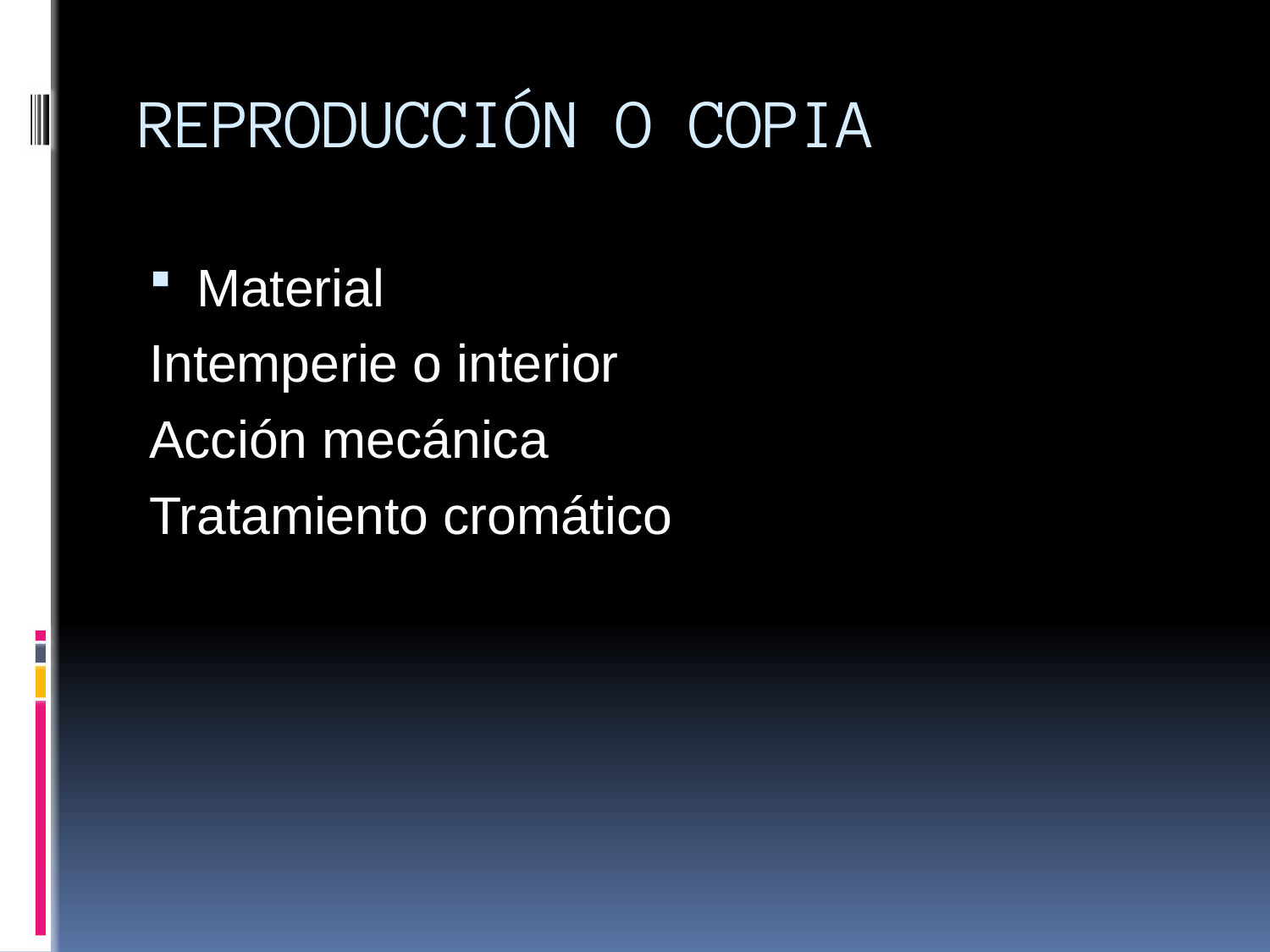

# REPRODUCCIÓN O COPIA
Material
Intemperie o interior
Acción mecánica
Tratamiento cromático